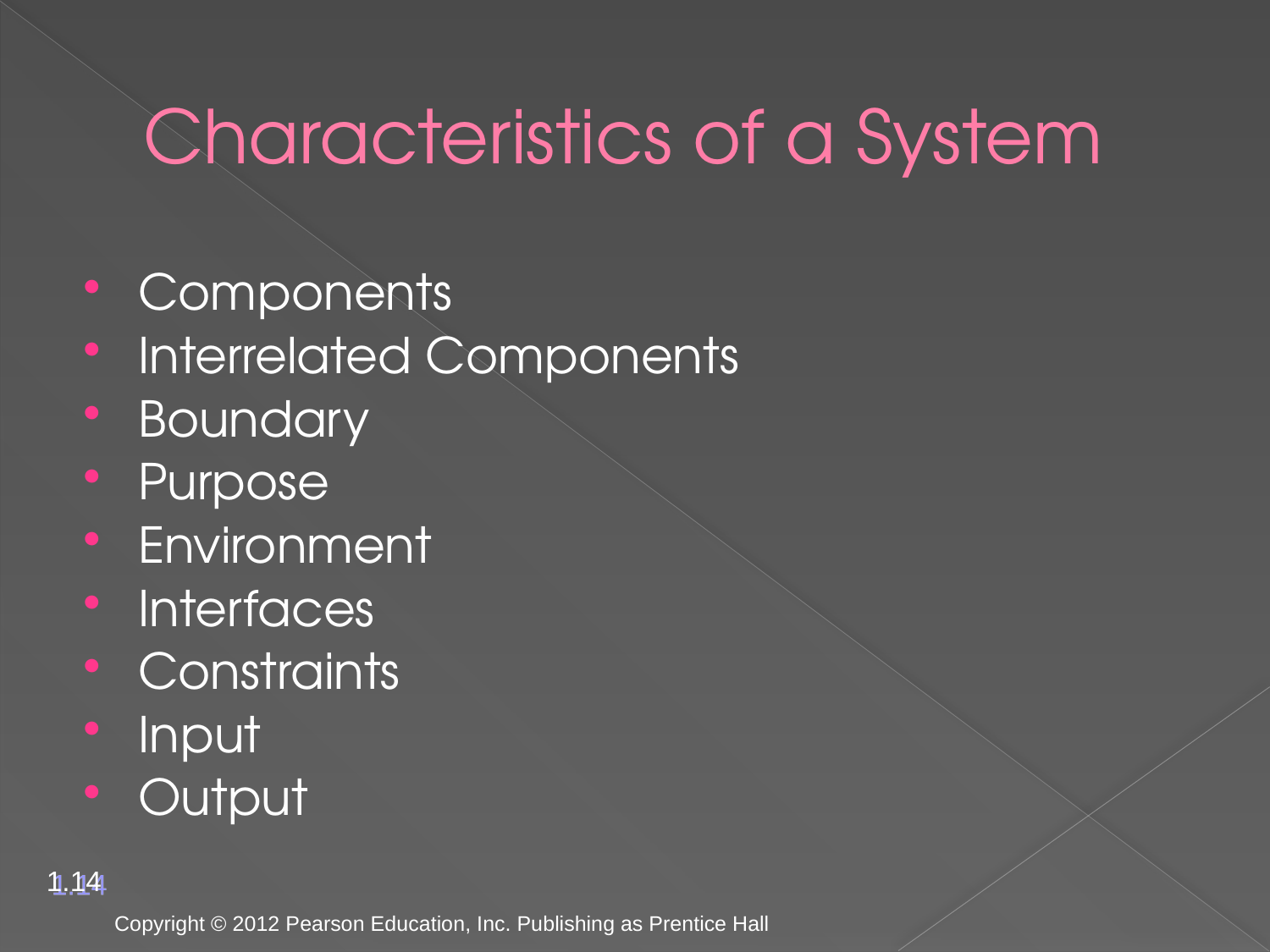

# Characteristics of a System
Components
Interrelated Components
Boundary
Purpose
Environment
Interfaces
Constraints
Input
Output

1.14
Copyright © 2012 Pearson Education, Inc. Publishing as Prentice Hall